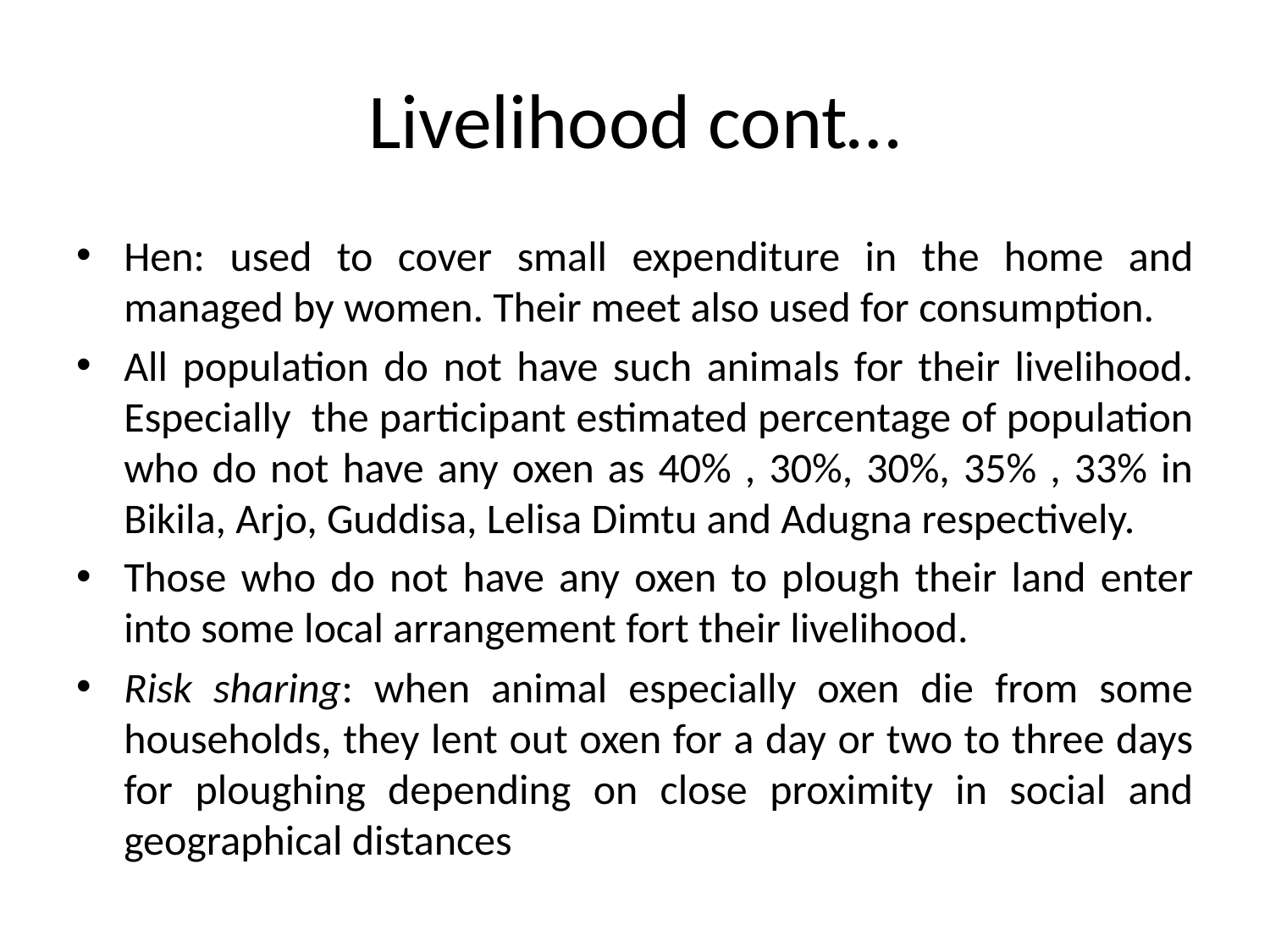

# Livelihood cont…
Hen: used to cover small expenditure in the home and managed by women. Their meet also used for consumption.
All population do not have such animals for their livelihood. Especially  the participant estimated percentage of population who do not have any oxen as 40% , 30%, 30%, 35% , 33% in Bikila, Arjo, Guddisa, Lelisa Dimtu and Adugna respectively.
Those who do not have any oxen to plough their land enter into some local arrangement fort their livelihood.
Risk sharing: when animal especially oxen die from some households, they lent out oxen for a day or two to three days for ploughing depending on close proximity in social and geographical distances